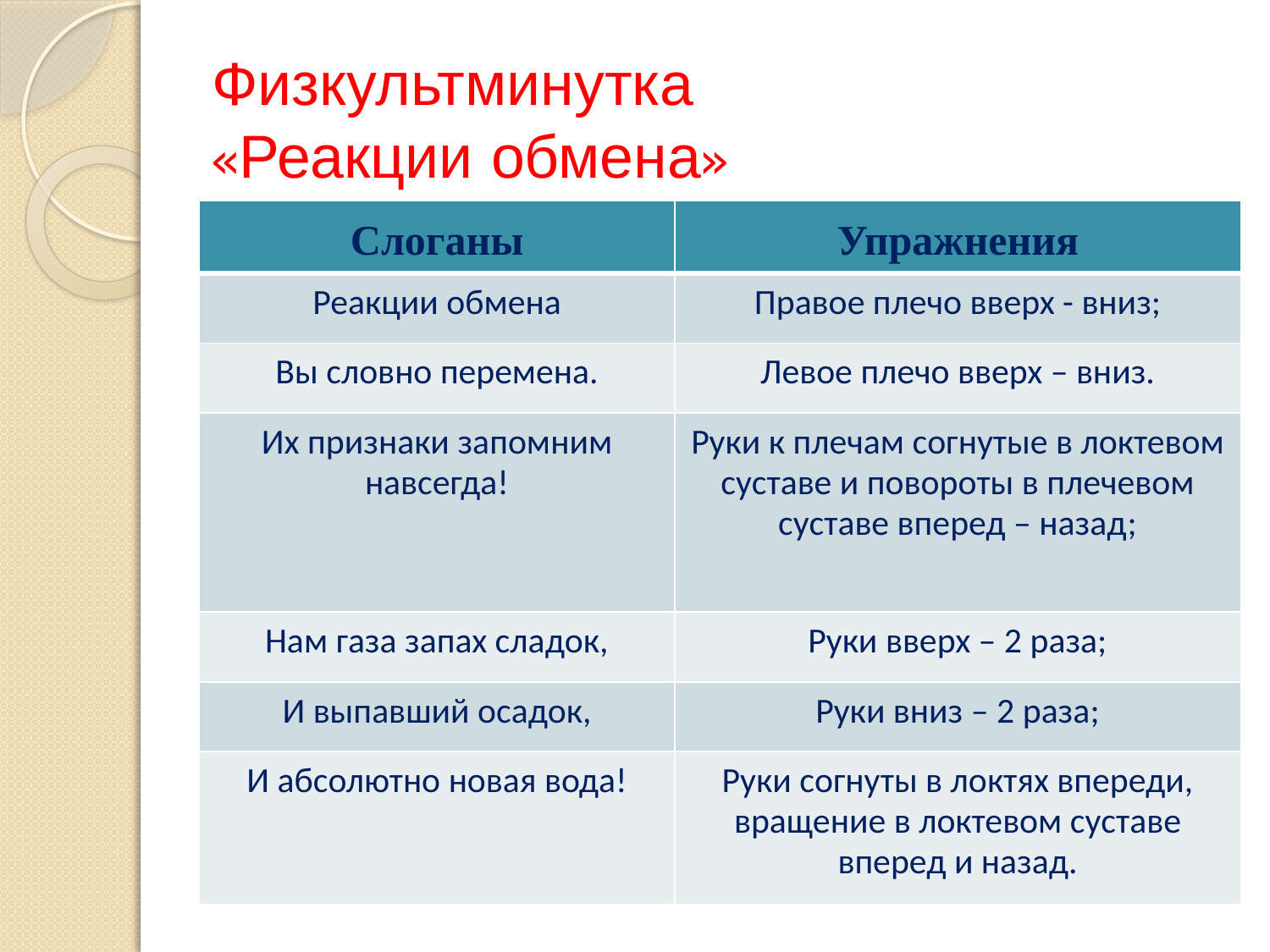

# Физкультминутка «Реакции обмена»
| Слоганы | Упражнения |
| --- | --- |
| Реакции обмена | Правое плечо вверх - вниз; |
| Вы словно перемена. | Левое плечо вверх – вниз. |
| Их признаки запомним навсегда! | Руки к плечам согнутые в локтевом суставе и повороты в плечевом суставе вперед – назад; |
| Нам газа запах сладок, | Руки вверх – 2 раза; |
| И выпавший осадок, | Руки вниз – 2 раза; |
| И абсолютно новая вода! | Руки согнуты в локтях впереди, вращение в локтевом суставе вперед и назад. |